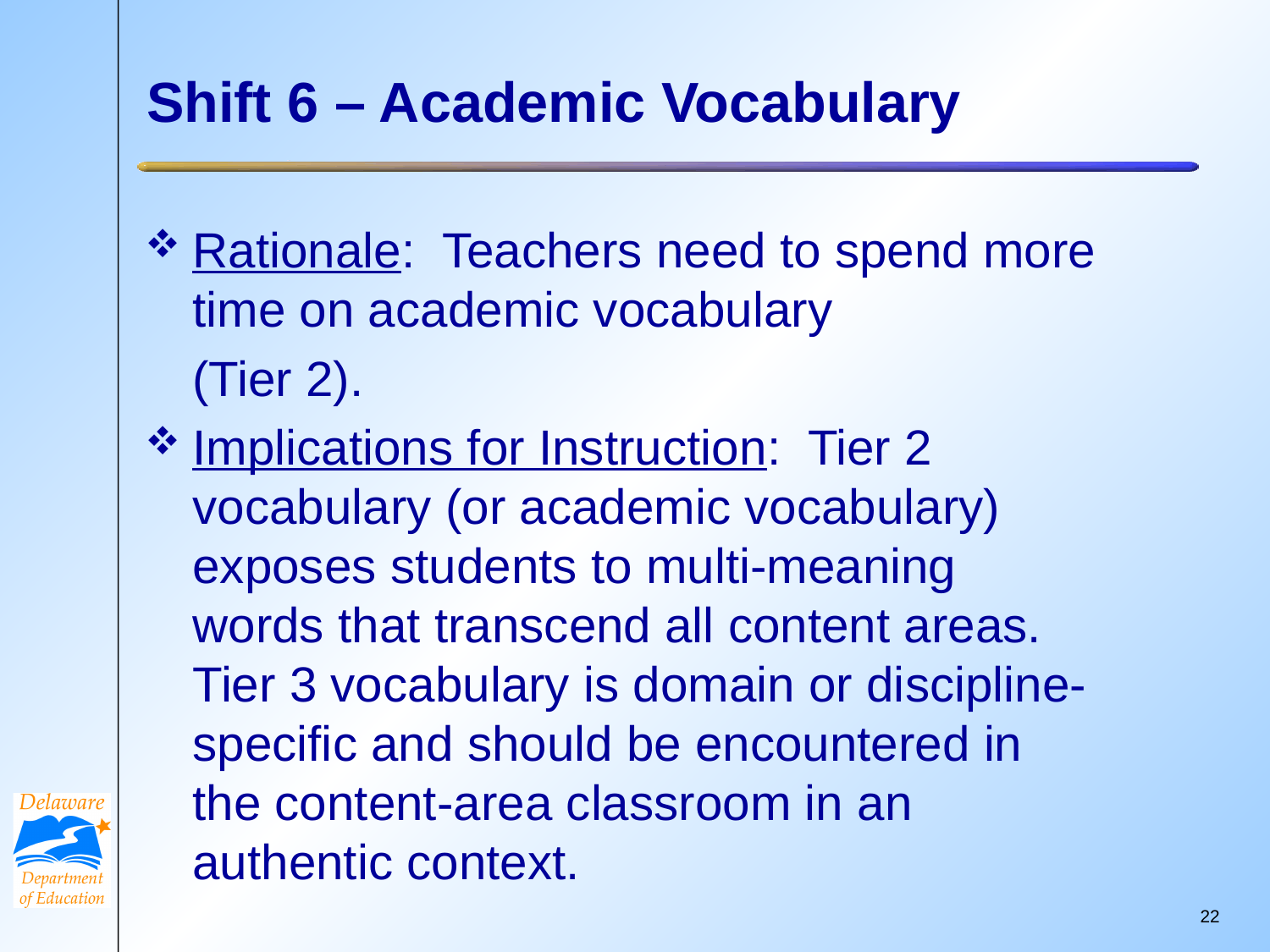

# Shift 6 – Academic Vocabulary
Rationale:  Teachers need to spend more time on academic vocabulary
	(Tier 2).
Implications for Instruction:  Tier 2 vocabulary (or academic vocabulary) exposes students to multi-meaning words that transcend all content areas.  Tier 3 vocabulary is domain or discipline-specific and should be encountered in the content-area classroom in an authentic context.
22